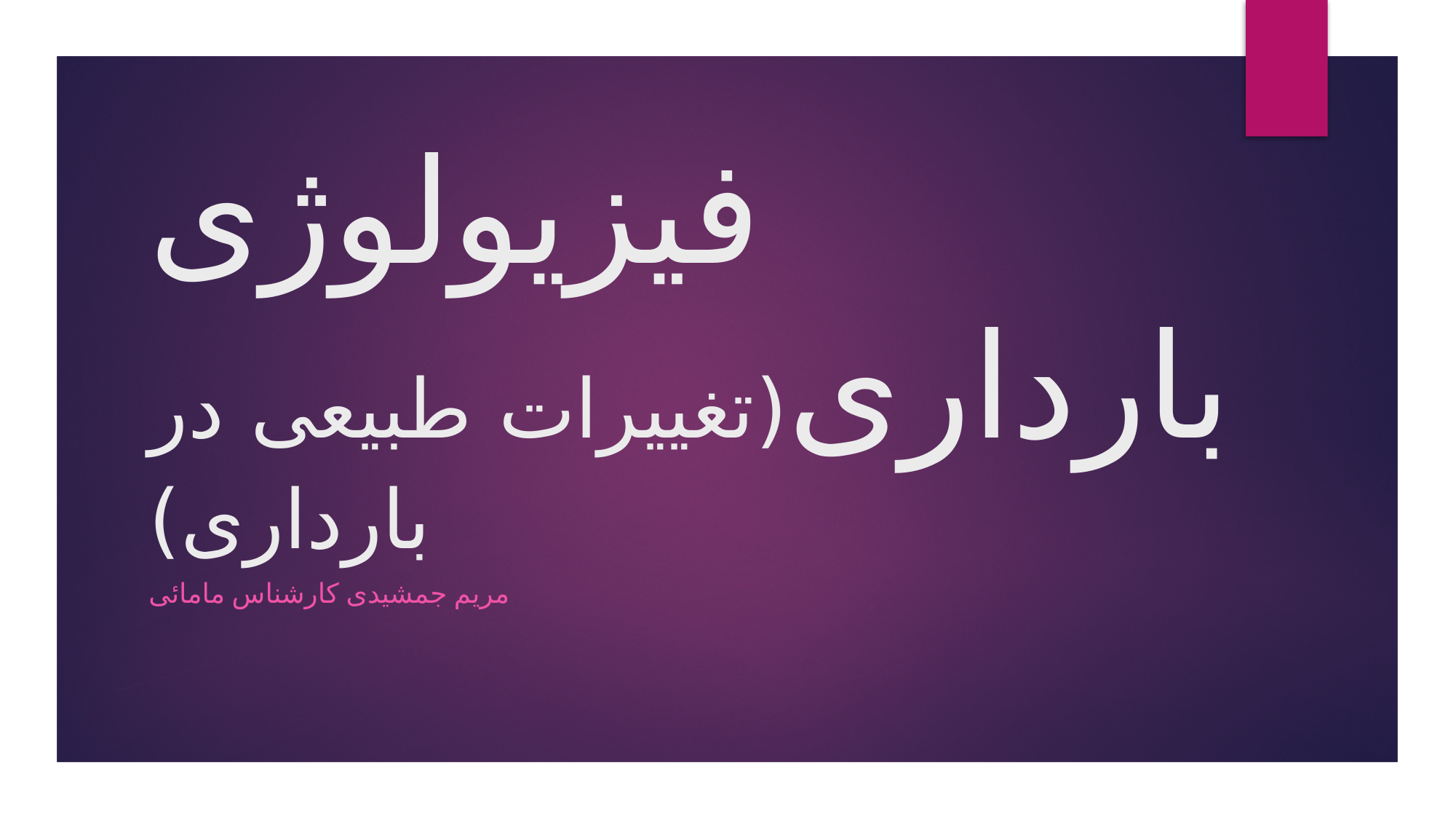

# فیزیولوژی بارداری(تغییرات طبیعی در بارداری)
مریم جمشیدی کارشناس مامائی